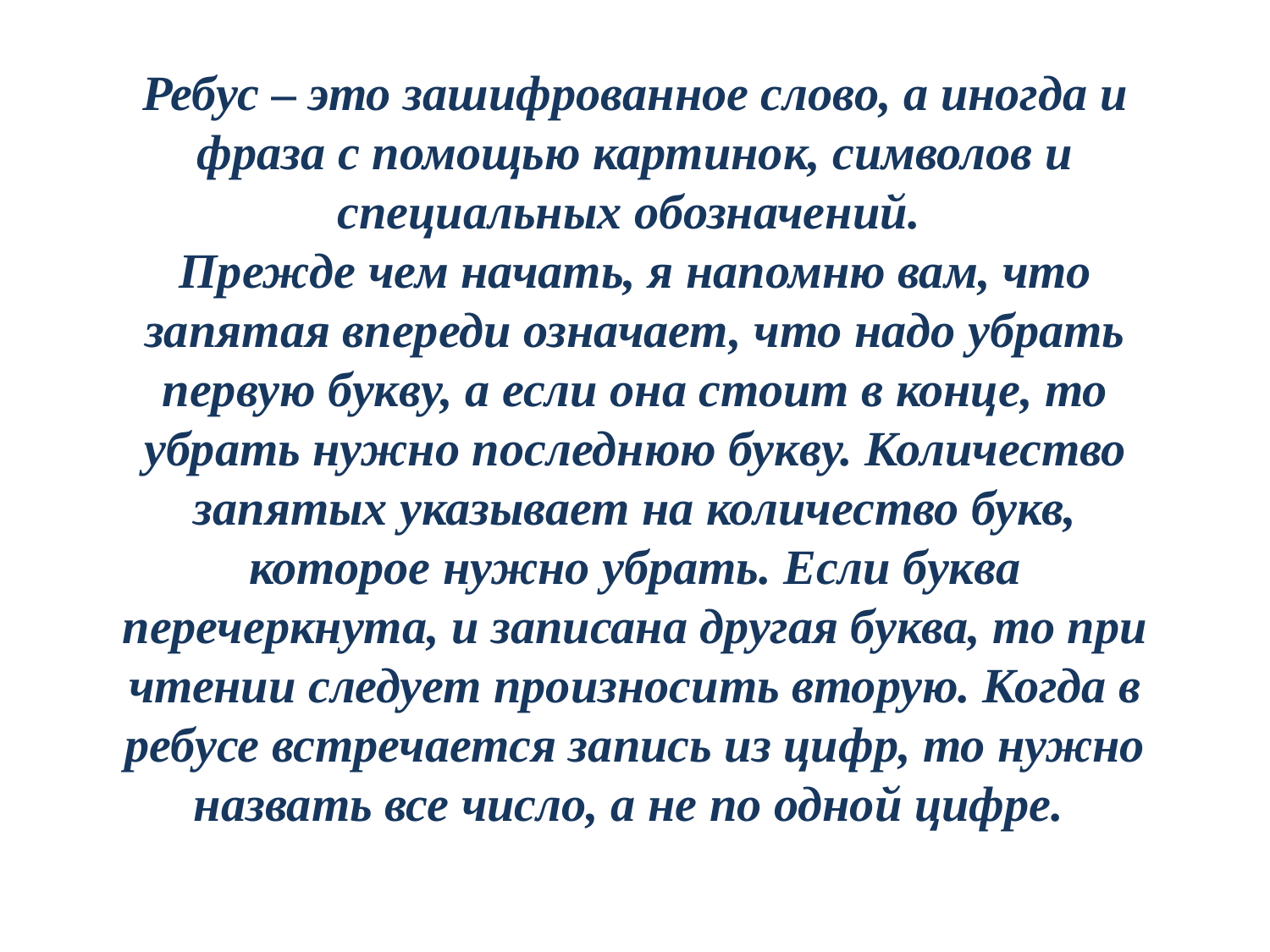

# Ребус – это зашифрованное слово, а иногда и фраза с помощью картинок, символов и специальных обозначений. Прежде чем начать, я напомню вам, что запятая впереди означает, что надо убрать первую букву, а если она стоит в конце, то убрать нужно последнюю букву. Количество запятых указывает на количество букв, которое нужно убрать. Если буква перечеркнута, и записана другая буква, то при чтении следует произносить вторую. Когда в ребусе встречается запись из цифр, то нужно назвать все число, а не по одной цифре.